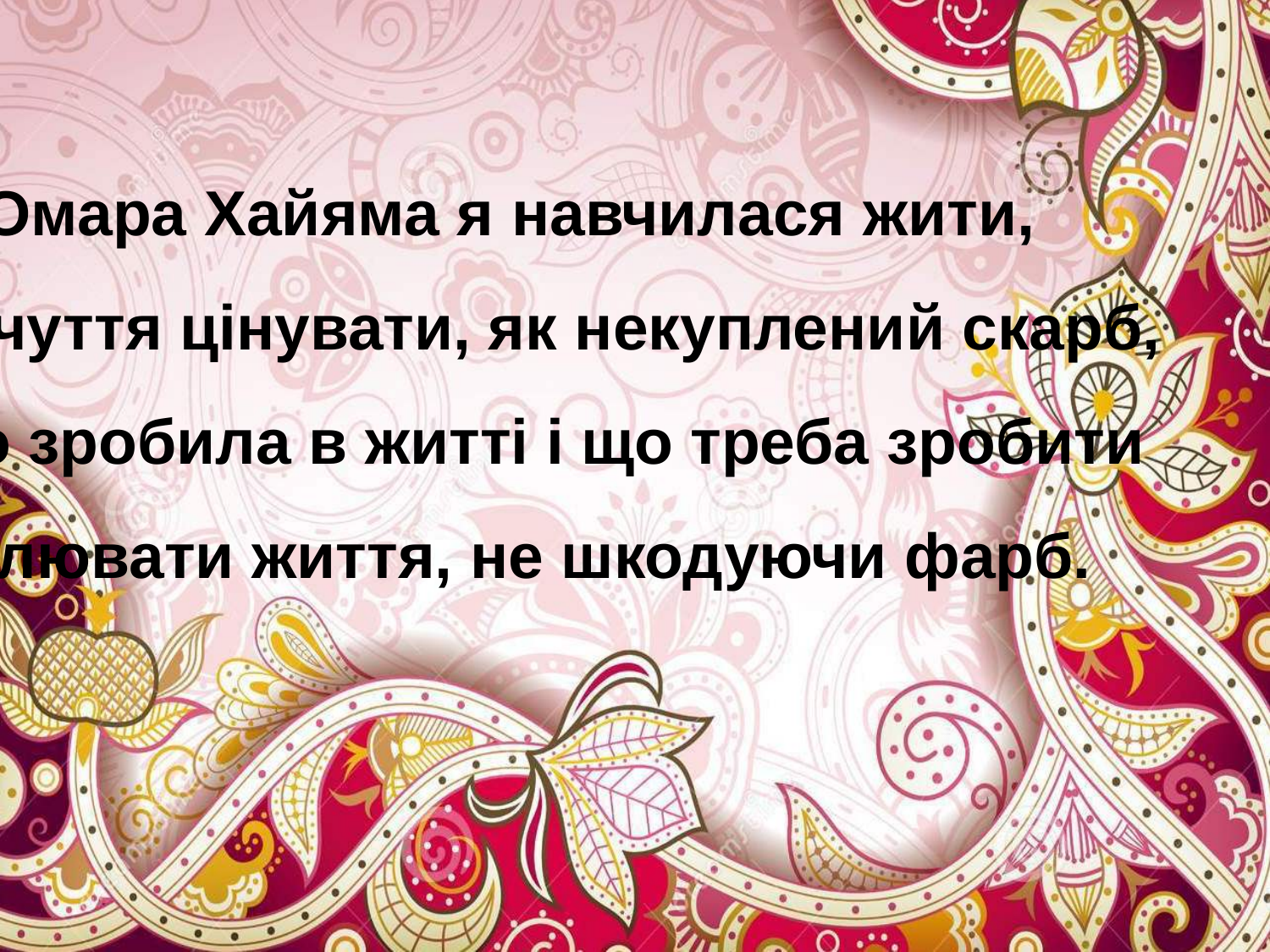

У  Омара Хайяма я навчилася жити,
Почуття цінувати, як некуплений скарб,
Що зробила в житті і що треба зробити
Малювати життя, не шкодуючи фарб.